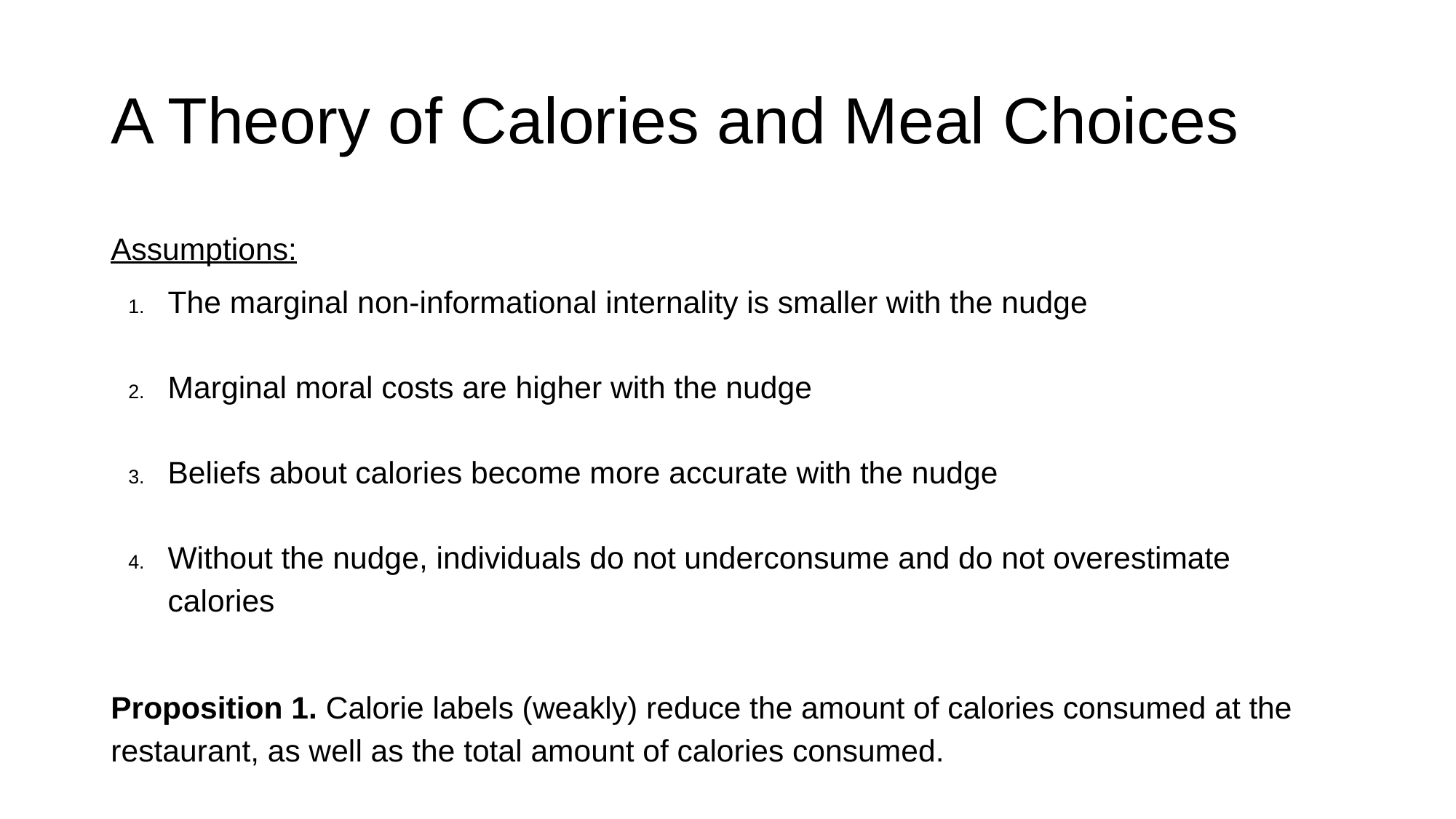

# A Theory of Calories and Meal Choices
Assumptions:
The marginal non-informational internality is smaller with the nudge
Marginal moral costs are higher with the nudge
Beliefs about calories become more accurate with the nudge
Without the nudge, individuals do not underconsume and do not overestimate calories

Proposition 1. Calorie labels (weakly) reduce the amount of calories consumed at the restaurant, as well as the total amount of calories consumed.